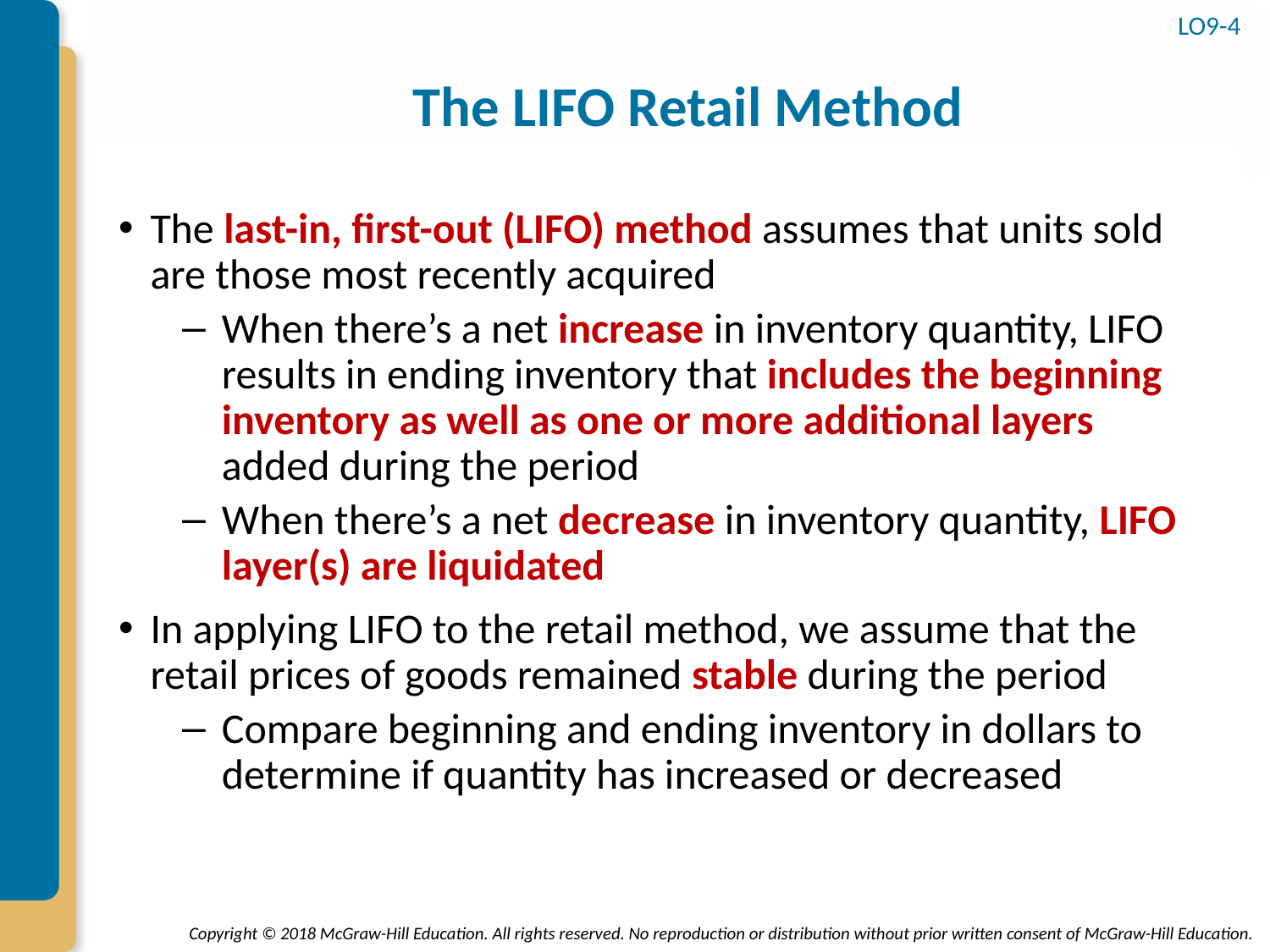

# The LIFO Retail Method
LO9-4
The last-in, first-out (LIFO) method assumes that units sold are those most recently acquired
When there’s a net increase in inventory quantity, LIFO results in ending inventory that includes the beginning inventory as well as one or more additional layers added during the period
When there’s a net decrease in inventory quantity, LIFO layer(s) are liquidated
In applying LIFO to the retail method, we assume that the retail prices of goods remained stable during the period
Compare beginning and ending inventory in dollars to determine if quantity has increased or decreased